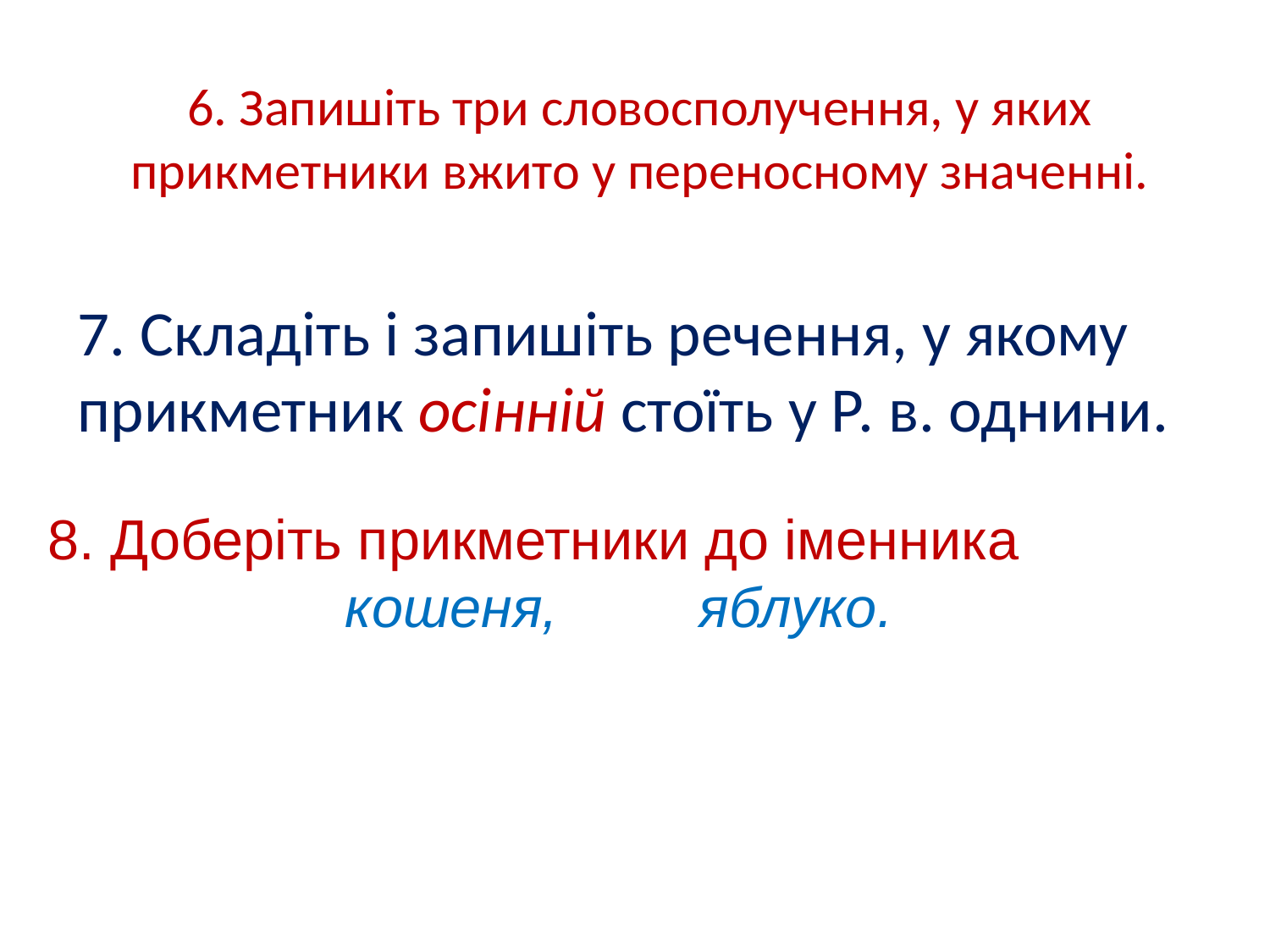

# 6. Запишіть три словосполучення, у яких прикметники вжито у переносному значенні.
7. Складіть і запишіть речення, у якому прикметник осінній стоїть у Р. в. однини.

8. Доберіть прикметники до іменника
                   кошеня,         яблуко.